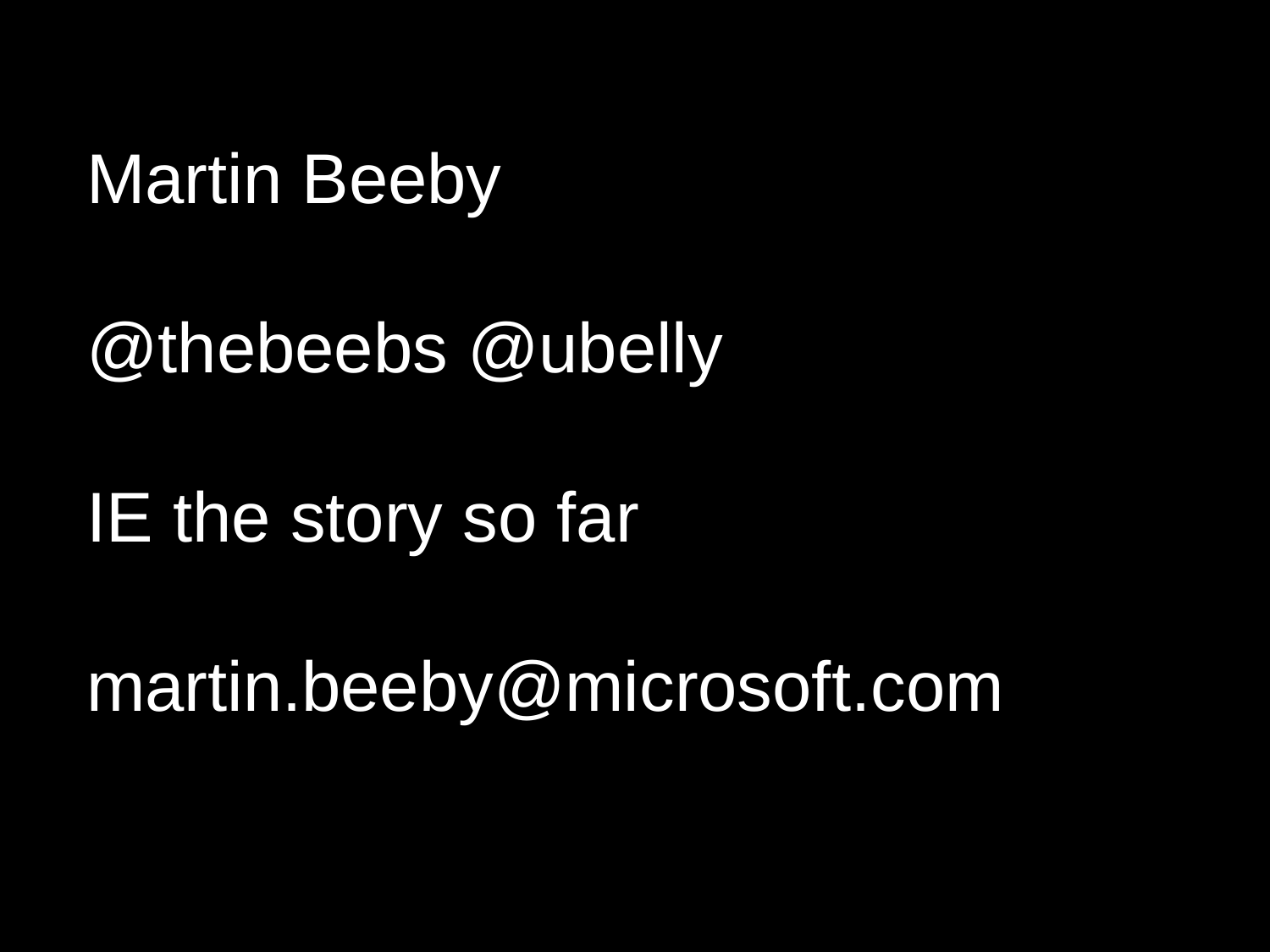

# Martin Beeby @thebeebs @ubelly IE the story so far martin.beeby@microsoft.com